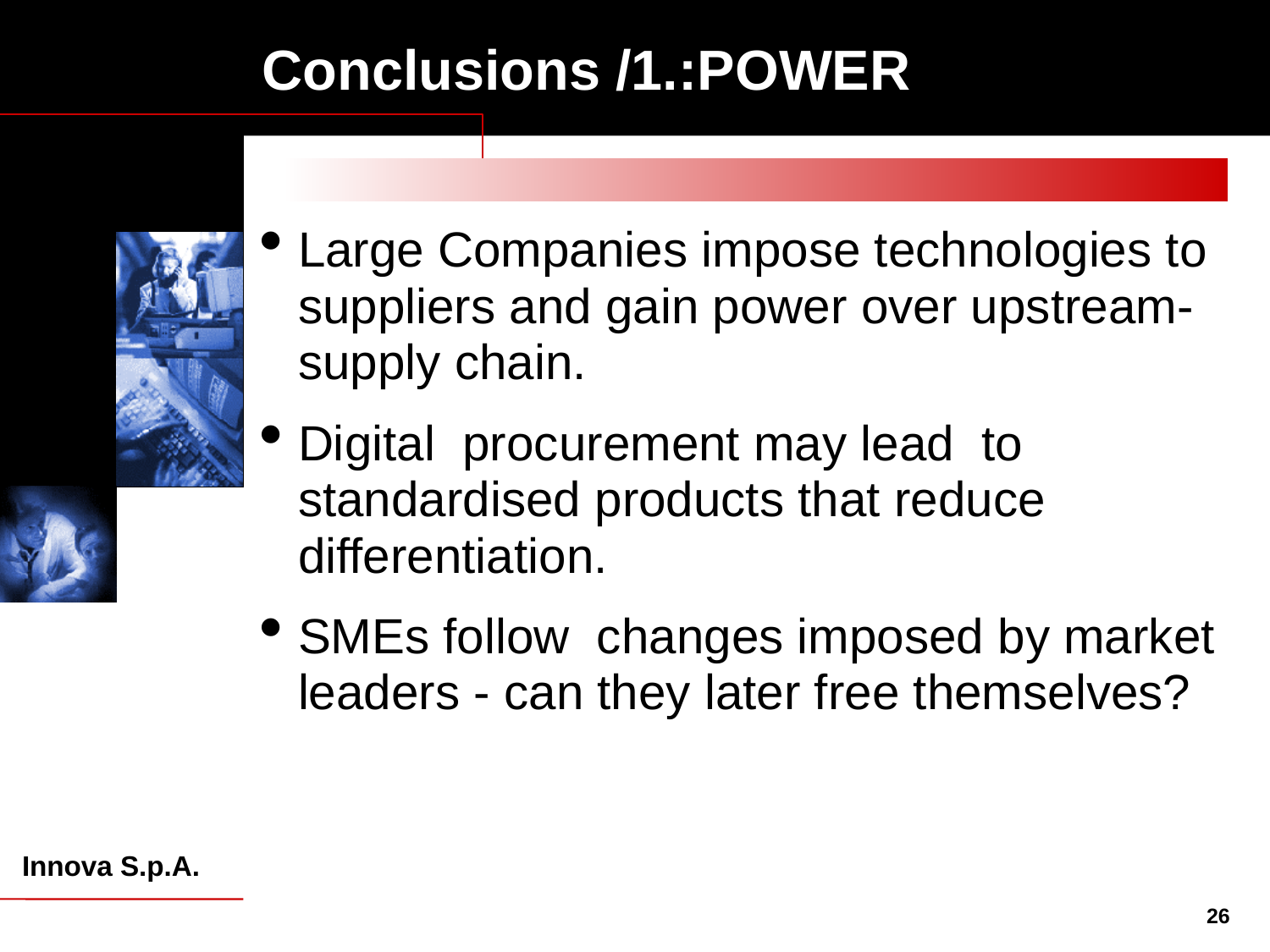

# Conclusions /1.:POWER
Large Companies impose technologies to suppliers and gain power over upstream-supply chain.
Digital  procurement may lead  to standardised products that reduce differentiation.
SMEs follow  changes imposed by market leaders - can they later free themselves?